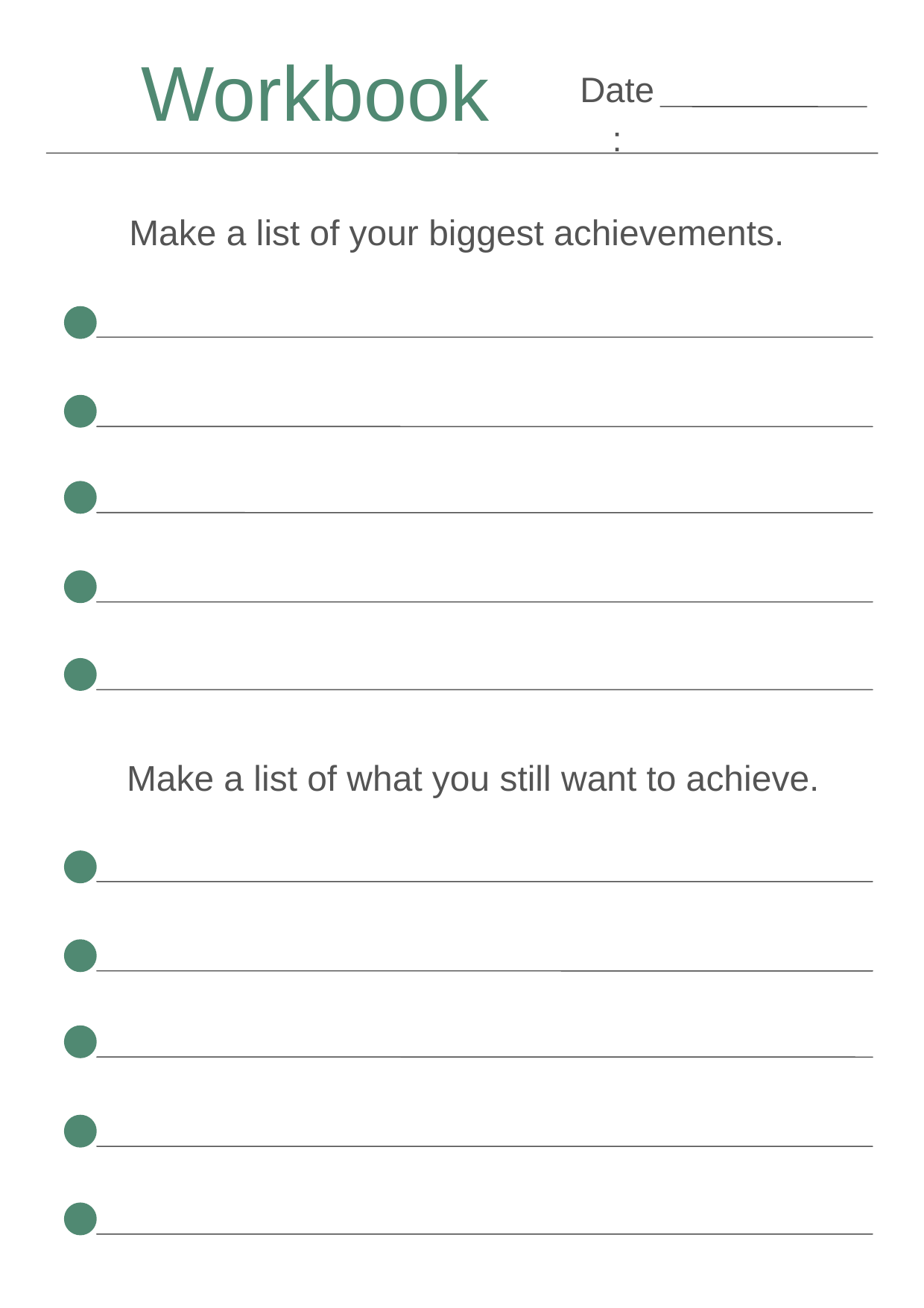

Workbook
Date:

Make a list of your biggest achievements.

Make a list of what you still want to achieve.